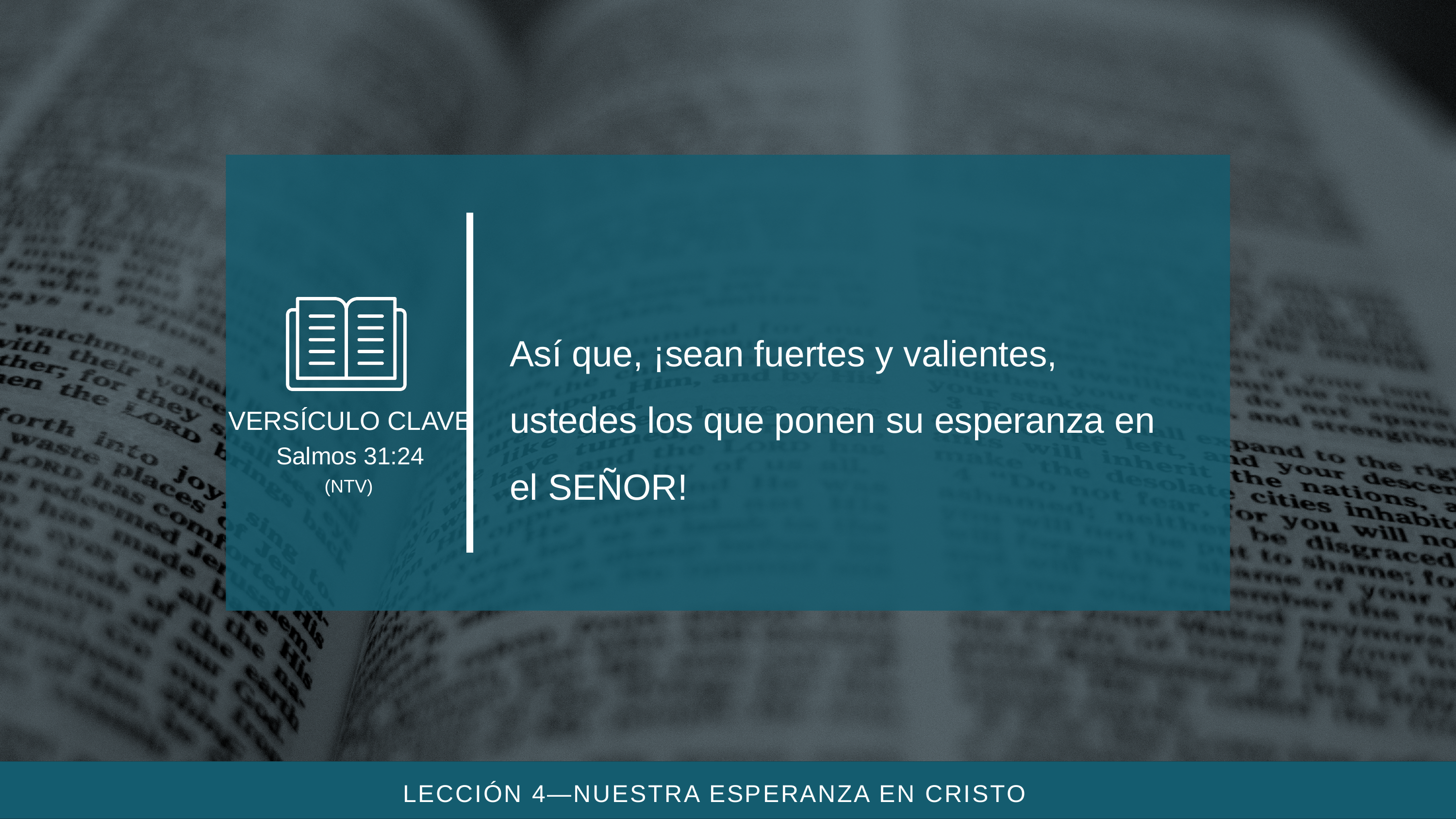

Así que, ¡sean fuertes y valientes, ustedes los que ponen su esperanza en el Señor!
(NTV)